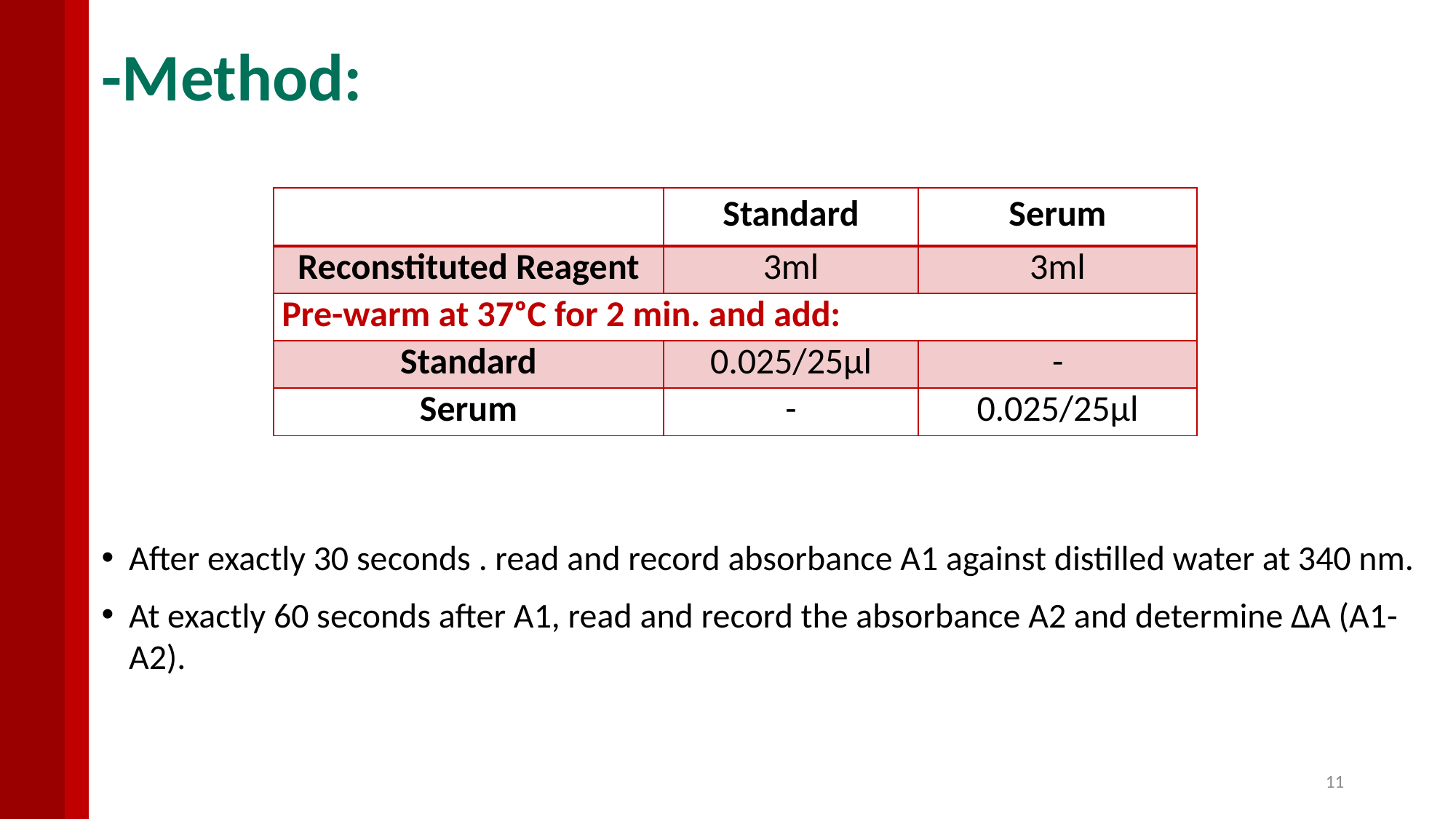

-Method:
|  | Standard | Serum |
| --- | --- | --- |
| Reconstituted Reagent | 3ml | 3ml |
| Pre-warm at 37ᵒC for 2 min. and add: |  |  |
| Standard | 0.025/25µl | - |
| Serum | - | 0.025/25µl |
After exactly 30 seconds . read and record absorbance A1 against distilled water at 340 nm.
At exactly 60 seconds after A1, read and record the absorbance A2 and determine ∆A (A1-A2).

11